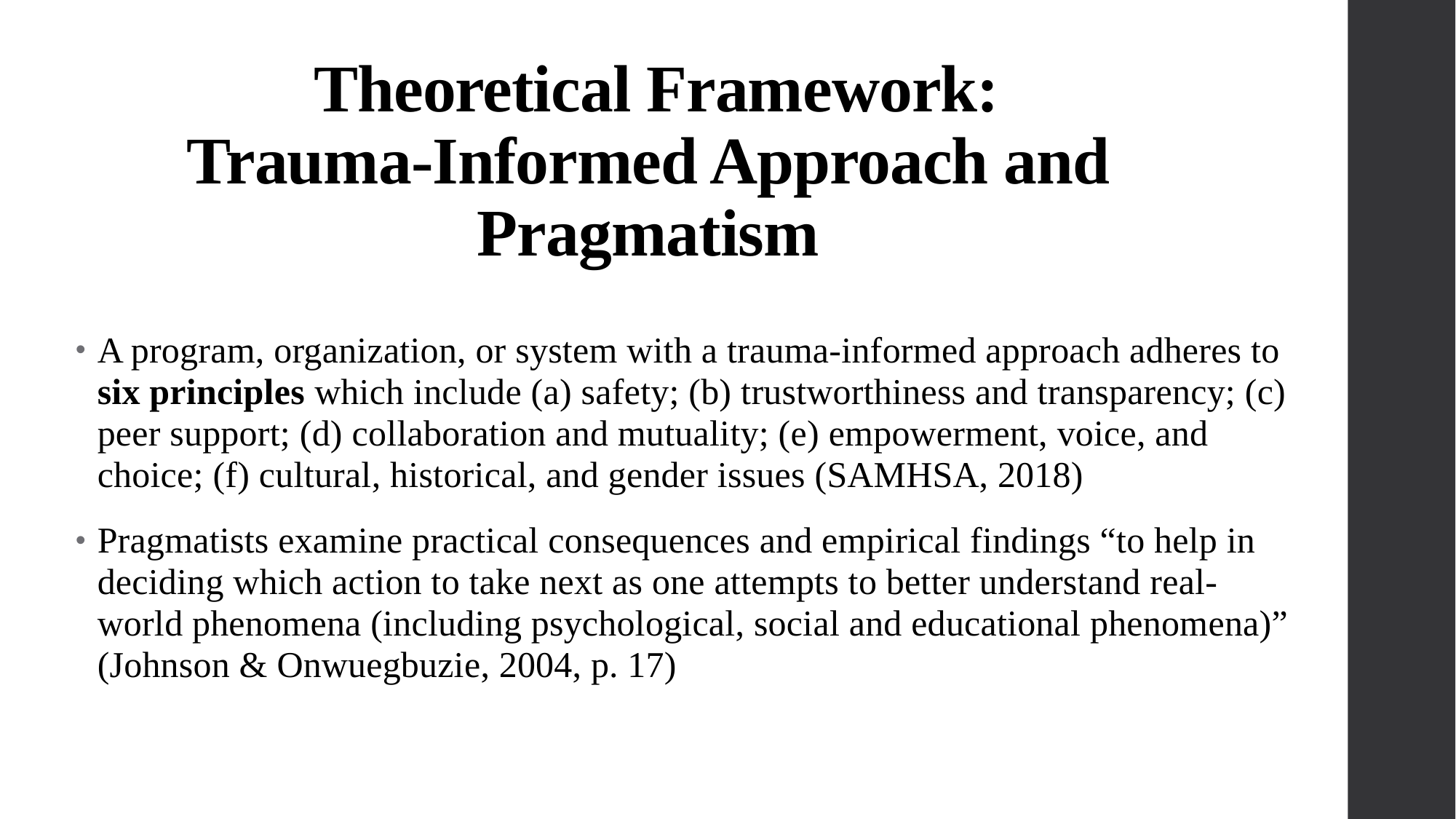

# Theoretical Framework: Trauma-Informed Approach and Pragmatism
A program, organization, or system with a trauma-informed approach adheres to six principles which include (a) safety; (b) trustworthiness and transparency; (c) peer support; (d) collaboration and mutuality; (e) empowerment, voice, and choice; (f) cultural, historical, and gender issues (SAMHSA, 2018)
Pragmatists examine practical consequences and empirical findings “to help in deciding which action to take next as one attempts to better understand real-world phenomena (including psychological, social and educational phenomena)” (Johnson & Onwuegbuzie, 2004, p. 17)